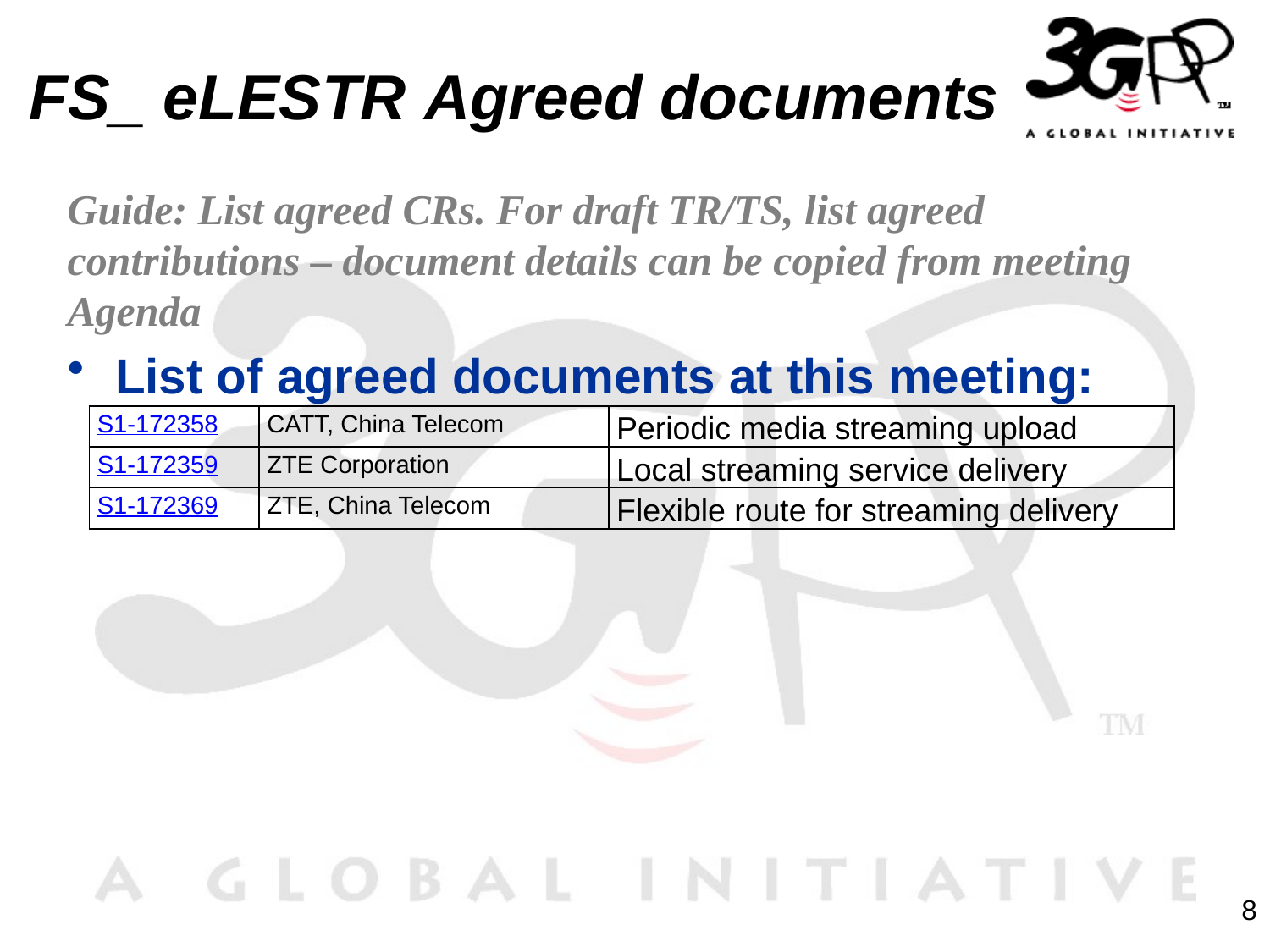

# FS_ eLESTR Agreed documents
Guide: List agreed CRs. For draft TR/TS, list agreed contributions – document details can be copied from meeting Agenda
List of agreed documents at this meeting:

| S1-172358 | CATT, China Telecom | Periodic media streaming upload |
| --- | --- | --- |
| S1-172359 | ZTE Corporation | Local streaming service delivery |
| S1-172369 | ZTE, China Telecom | Flexible route for streaming delivery |
8